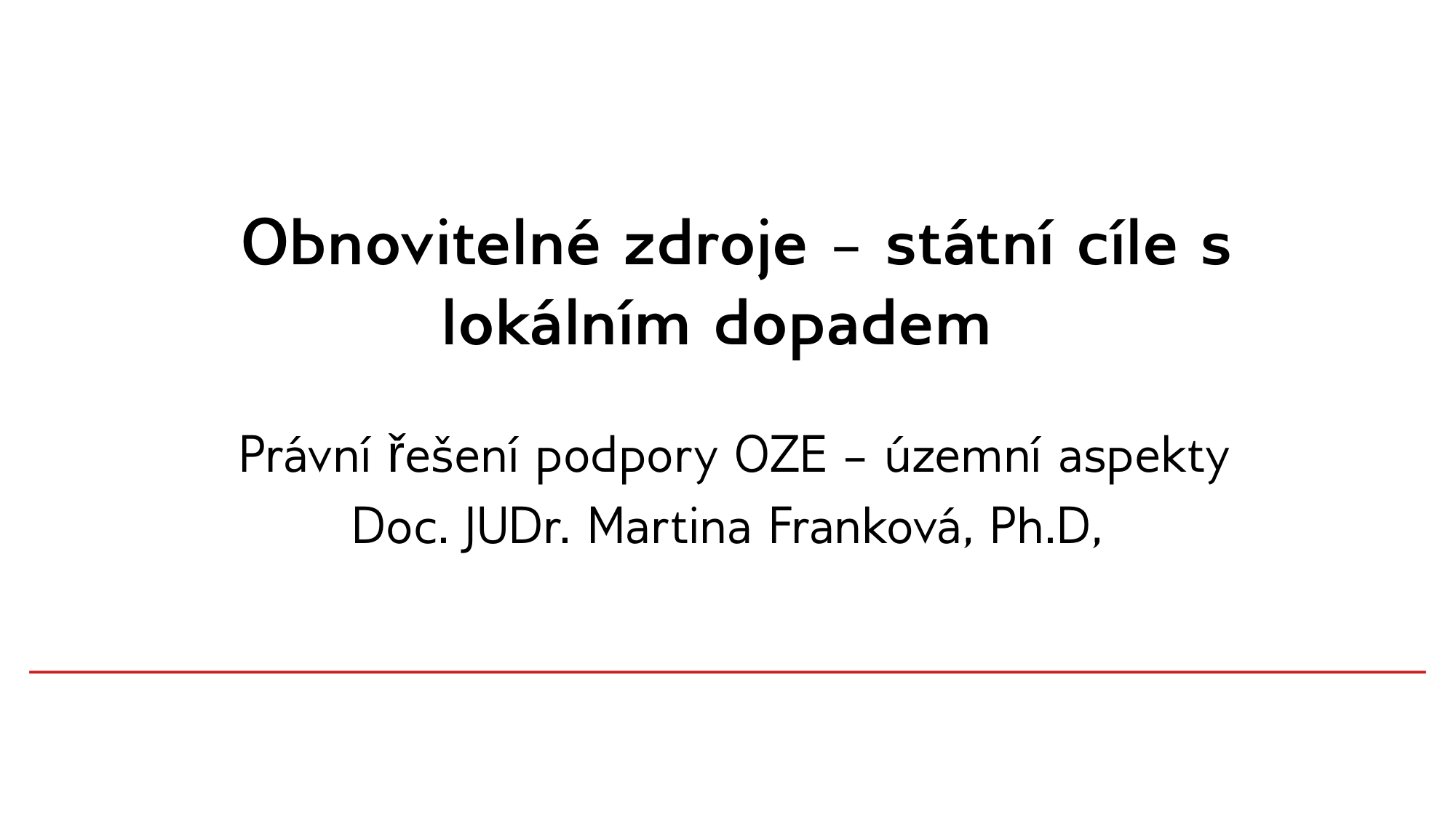

# Obnovitelné zdroje – státní cíle s lokálním dopadem

 Právní řešení podpory OZE – územní aspekty
Doc. JUDr. Martina Franková, Ph.D,